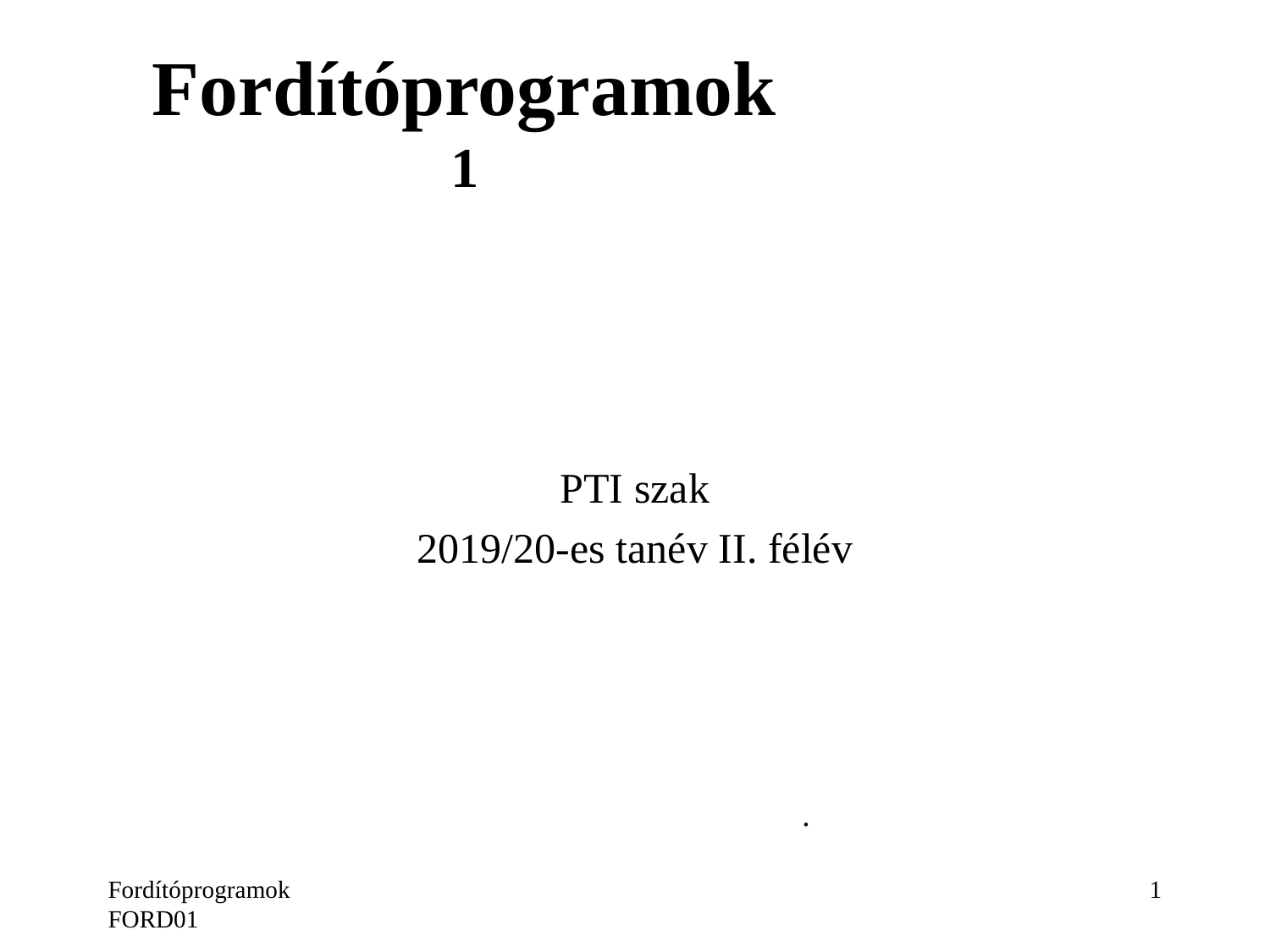

# Fordítóprogramok 1
PTI szak
2019/20-es tanév II. félév
.
Fordítóprogramok FORD01
1